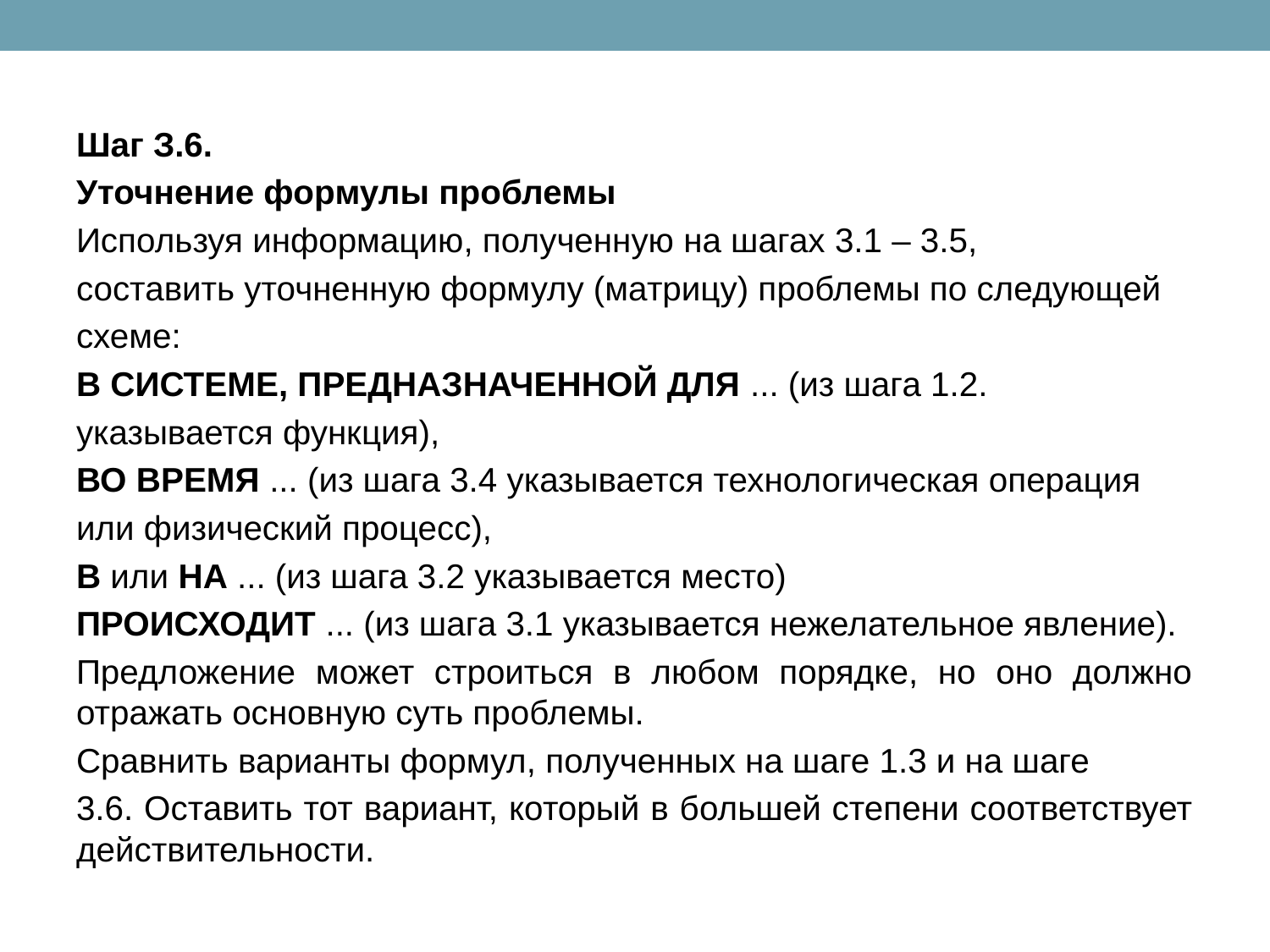

Шаг З.6.
Уточнение формулы проблемы
Используя информацию, полученную на шагах 3.1 – 3.5,
составить уточненную формулу (матрицу) проблемы по следующей
схеме:
В СИСТЕМЕ, ПРЕДНАЗНАЧЕННОЙ ДЛЯ ... (из шага 1.2.
указывается функция),
ВО ВРЕМЯ ... (из шага 3.4 указывается технологическая операция
или физический процесс),
В или НА ... (из шага 3.2 указывается место)
ПРОИСХОДИТ ... (из шага 3.1 указывается нежелательное явление).
Предложение может строиться в любом порядке, но оно должно отражать основную суть проблемы.
Сравнить варианты формул, полученных на шаге 1.3 и на шаге
3.6. Оставить тот вариант, который в большей степени соответствует действительности.